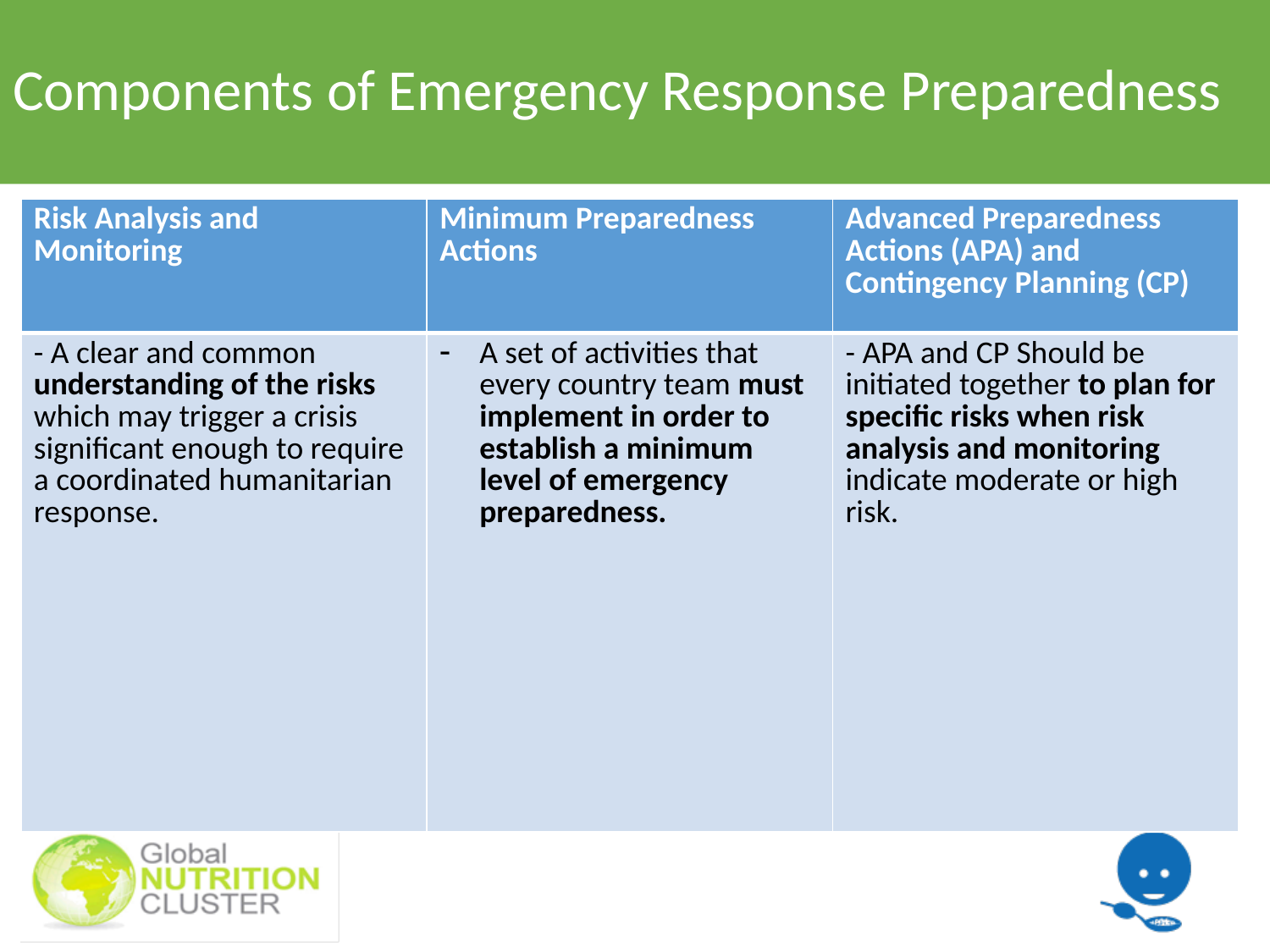

# Components of Emergency Response Preparedness
| Risk Analysis and Monitoring | Minimum Preparedness Actions | Advanced Preparedness Actions (APA) and Contingency Planning (CP) |
| --- | --- | --- |
| - A clear and common understanding of the risks which may trigger a crisis significant enough to require a coordinated humanitarian response. | A set of activities that every country team must implement in order to establish a minimum level of emergency preparedness. | - APA and CP Should be initiated together to plan for specific risks when risk analysis and monitoring indicate moderate or high risk. |